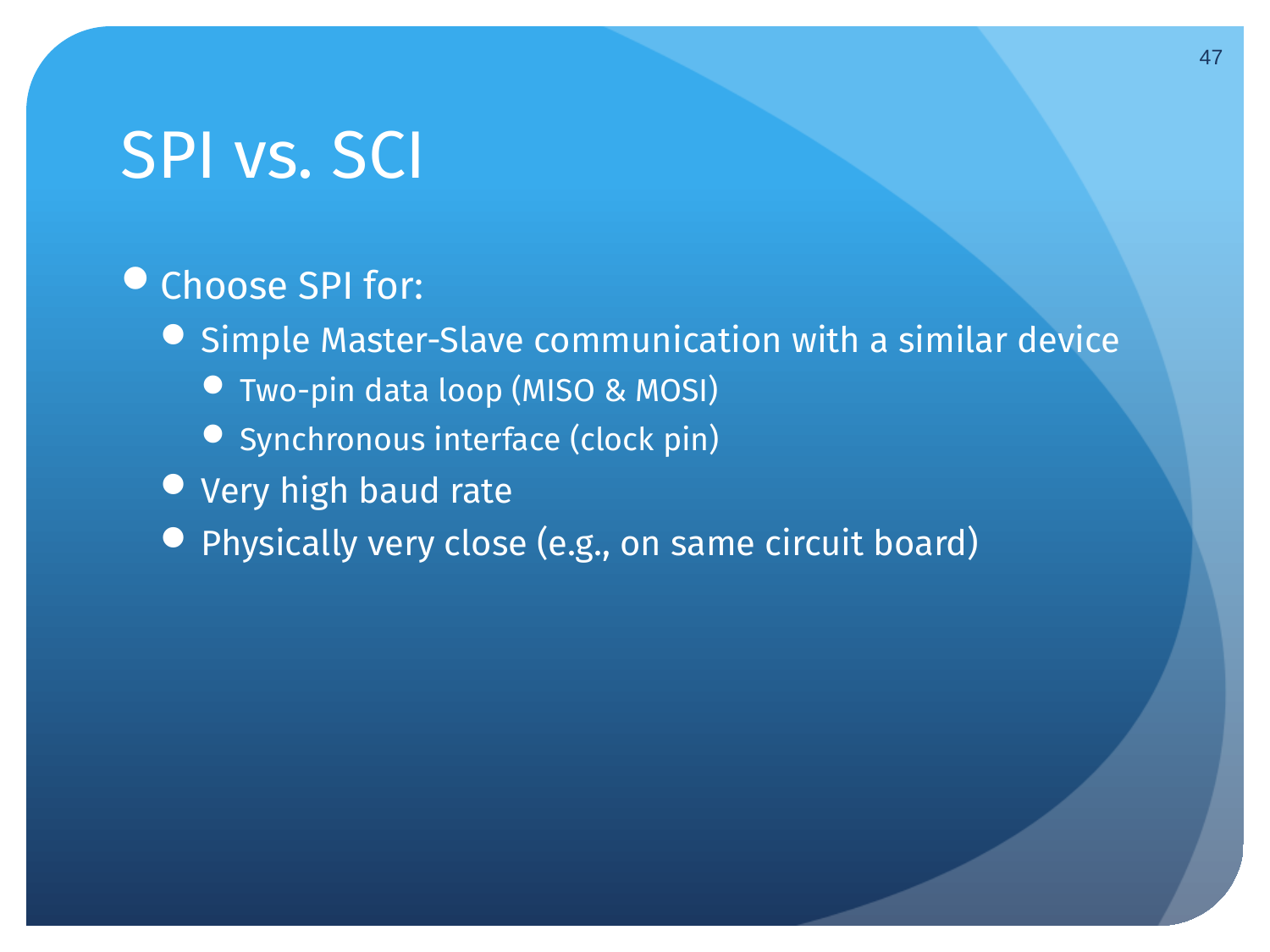

47
# SPI vs. SCI
Choose SPI for:
Simple Master-Slave communication with a similar device
Two-pin data loop (MISO & MOSI)
Synchronous interface (clock pin)
Very high baud rate
Physically very close (e.g., on same circuit board)